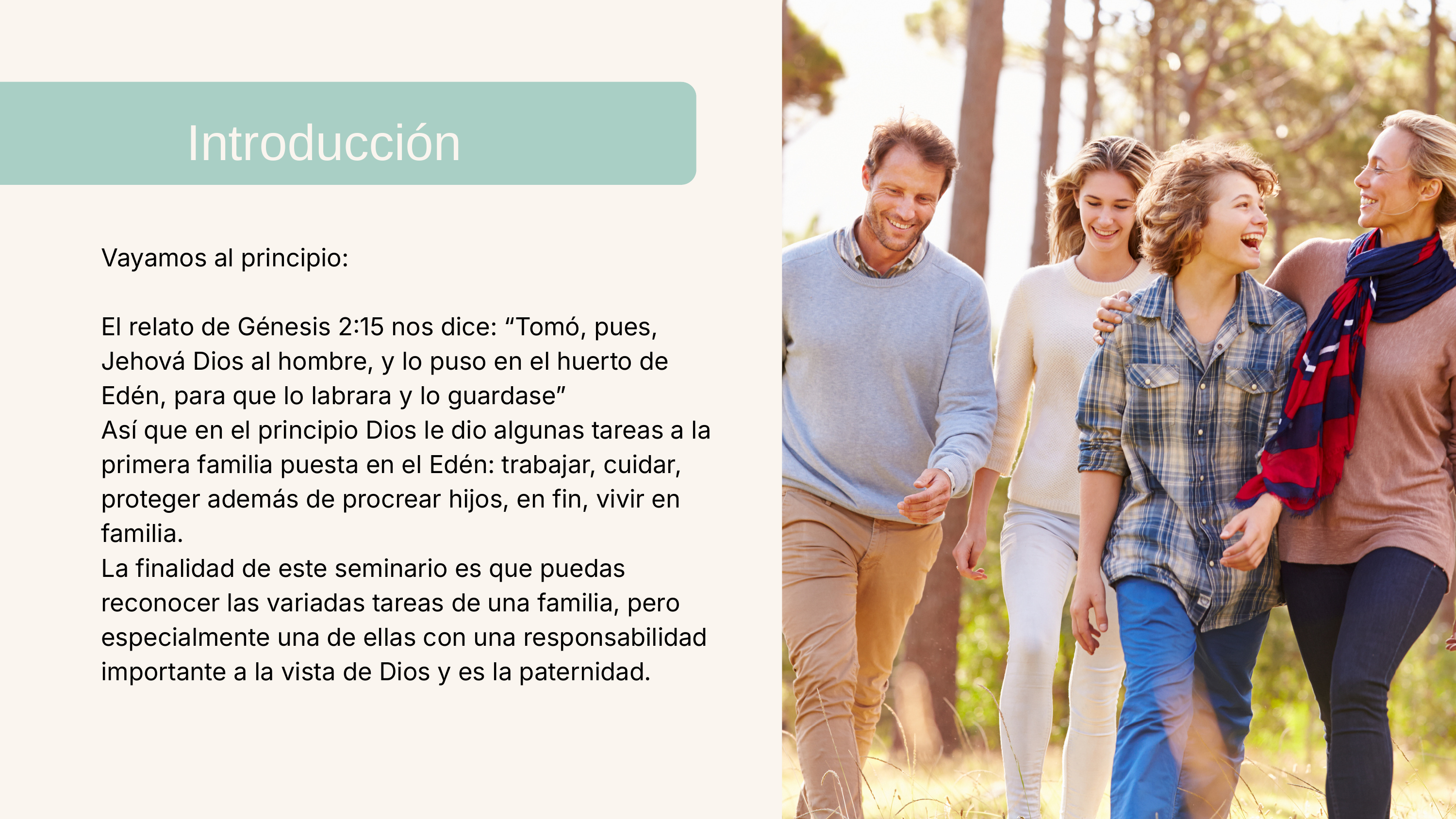

Introducción

Vayamos al principio:

El relato de Génesis 2:15 nos dice: “Tomó, pues, Jehová Dios al hombre, y lo puso en el huerto de Edén, para que lo labrara y lo guardase”
Así que en el principio Dios le dio algunas tareas a la primera familia puesta en el Edén: trabajar, cuidar, proteger además de procrear hijos, en fin, vivir en familia.
La finalidad de este seminario es que puedas reconocer las variadas tareas de una familia, pero especialmente una de ellas con una responsabilidad importante a la vista de Dios y es la paternidad.